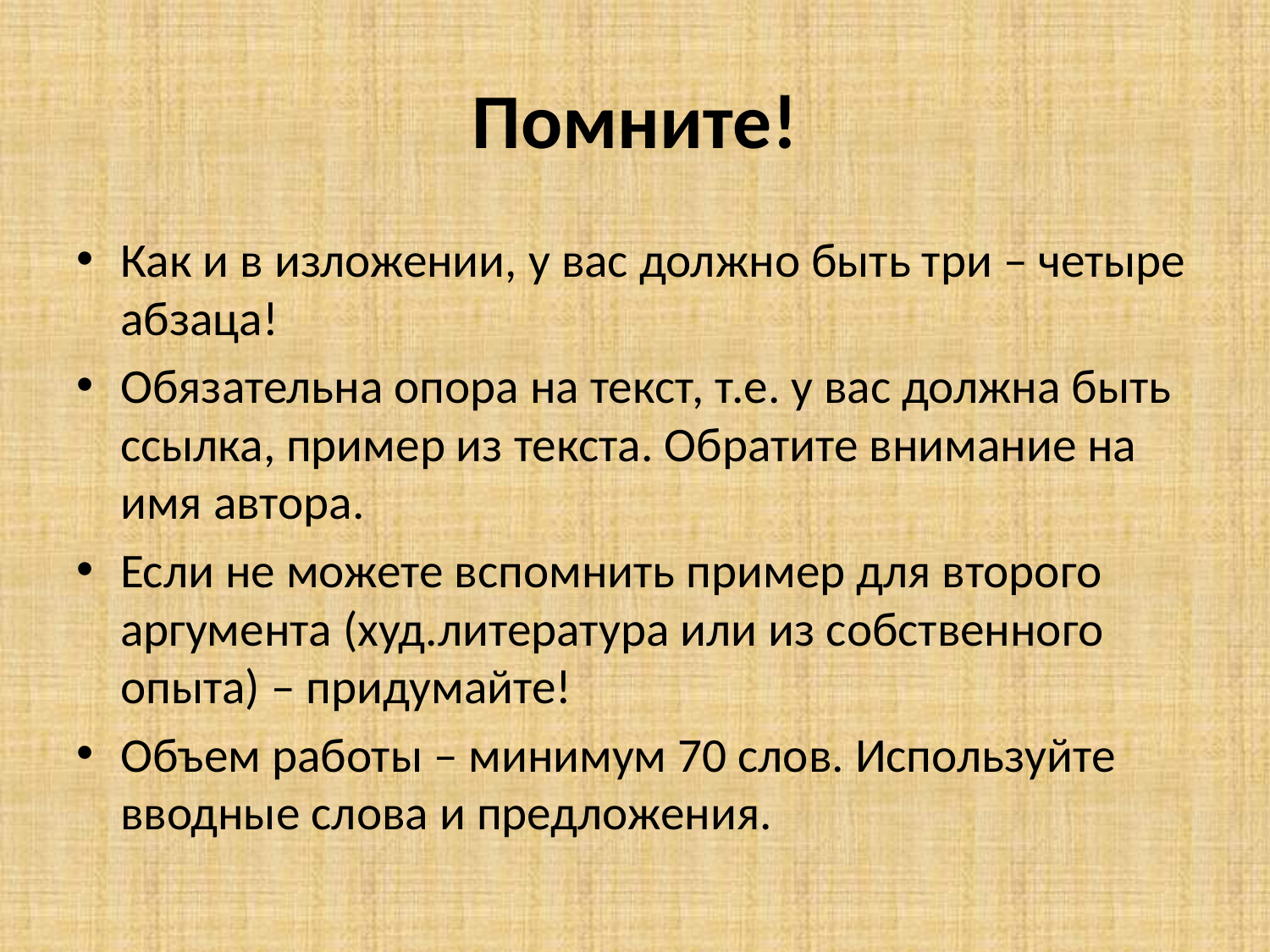

# Помните!
Как и в изложении, у вас должно быть три – четыре абзаца!
Обязательна опора на текст, т.е. у вас должна быть ссылка, пример из текста. Обратите внимание на имя автора.
Если не можете вспомнить пример для второго аргумента (худ.литература или из собственного опыта) – придумайте!
Объем работы – минимум 70 слов. Используйте вводные слова и предложения.